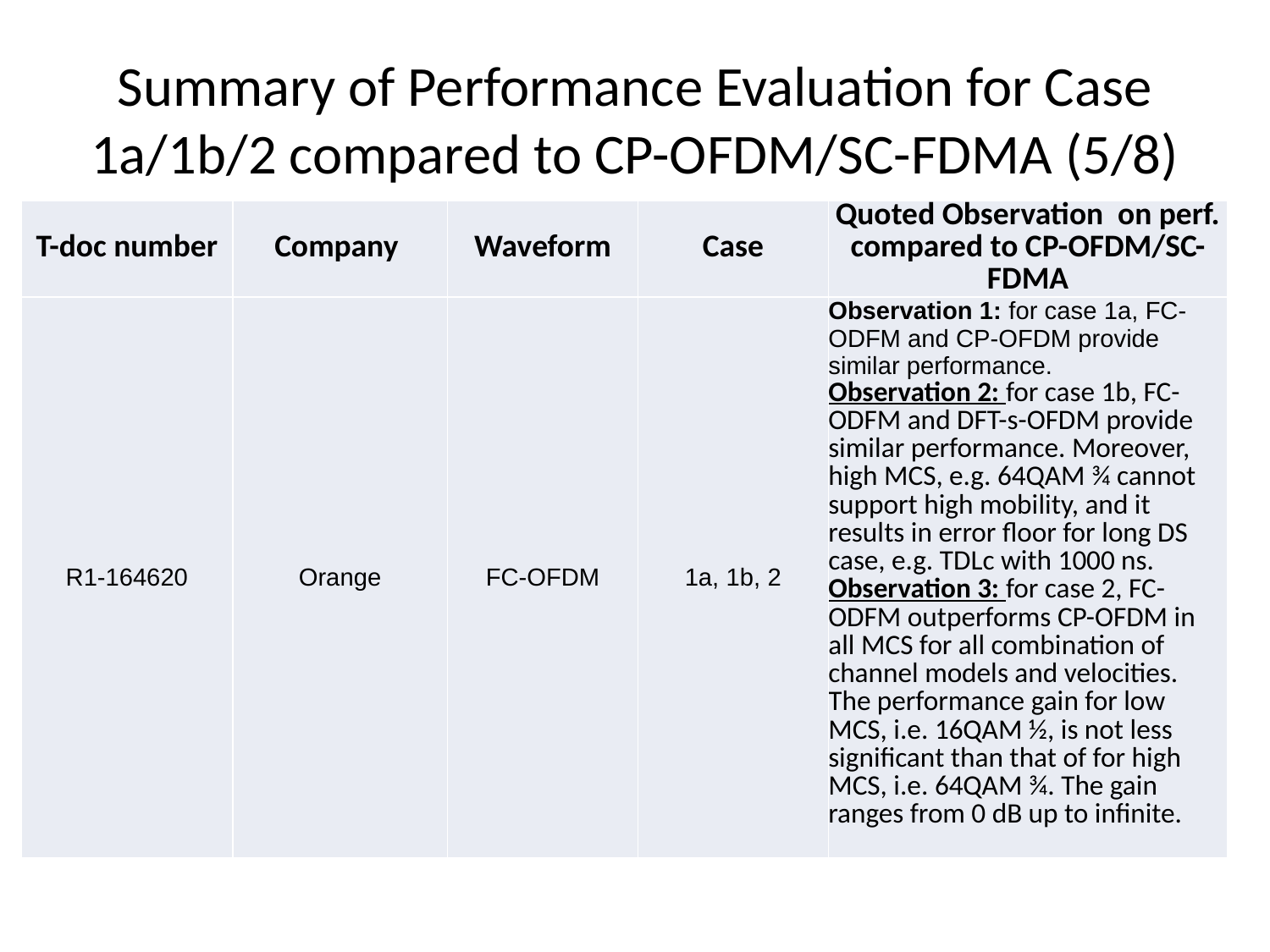

# Summary of Performance Evaluation for Case 1a/1b/2 compared to CP-OFDM/SC-FDMA (5/8)
| T-doc number | Company | Waveform | Case | Quoted Observation on perf. compared to CP-OFDM/SC-FDMA |
| --- | --- | --- | --- | --- |
| R1-164620 | Orange | FC-OFDM | 1a, 1b, 2 | Observation 1: for case 1a, FC-ODFM and CP-OFDM provide similar performance. Observation 2: for case 1b, FC-ODFM and DFT-s-OFDM provide similar performance. Moreover, high MCS, e.g. 64QAM ¾ cannot support high mobility, and it results in error floor for long DS case, e.g. TDLc with 1000 ns.  Observation 3: for case 2, FC-ODFM outperforms CP-OFDM in all MCS for all combination of channel models and velocities. The performance gain for low MCS, i.e. 16QAM ½, is not less significant than that of for high MCS, i.e. 64QAM ¾. The gain ranges from 0 dB up to infinite. |